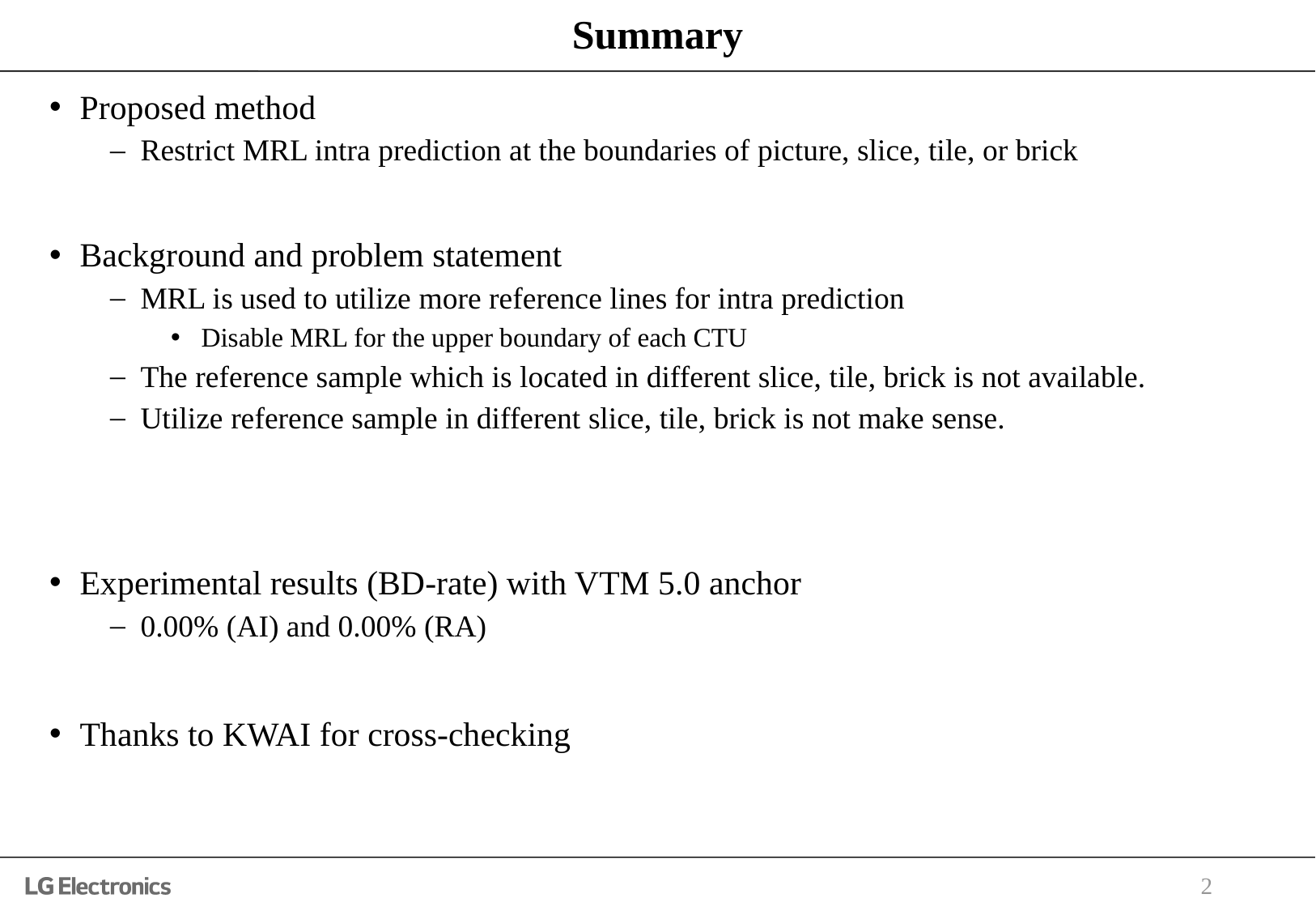

# Summary
Proposed method
Restrict MRL intra prediction at the boundaries of picture, slice, tile, or brick

Background and problem statement
MRL is used to utilize more reference lines for intra prediction
Disable MRL for the upper boundary of each CTU
The reference sample which is located in different slice, tile, brick is not available.
Utilize reference sample in different slice, tile, brick is not make sense.

Experimental results (BD-rate) with VTM 5.0 anchor
0.00% (AI) and 0.00% (RA)

Thanks to KWAI for cross-checking
2